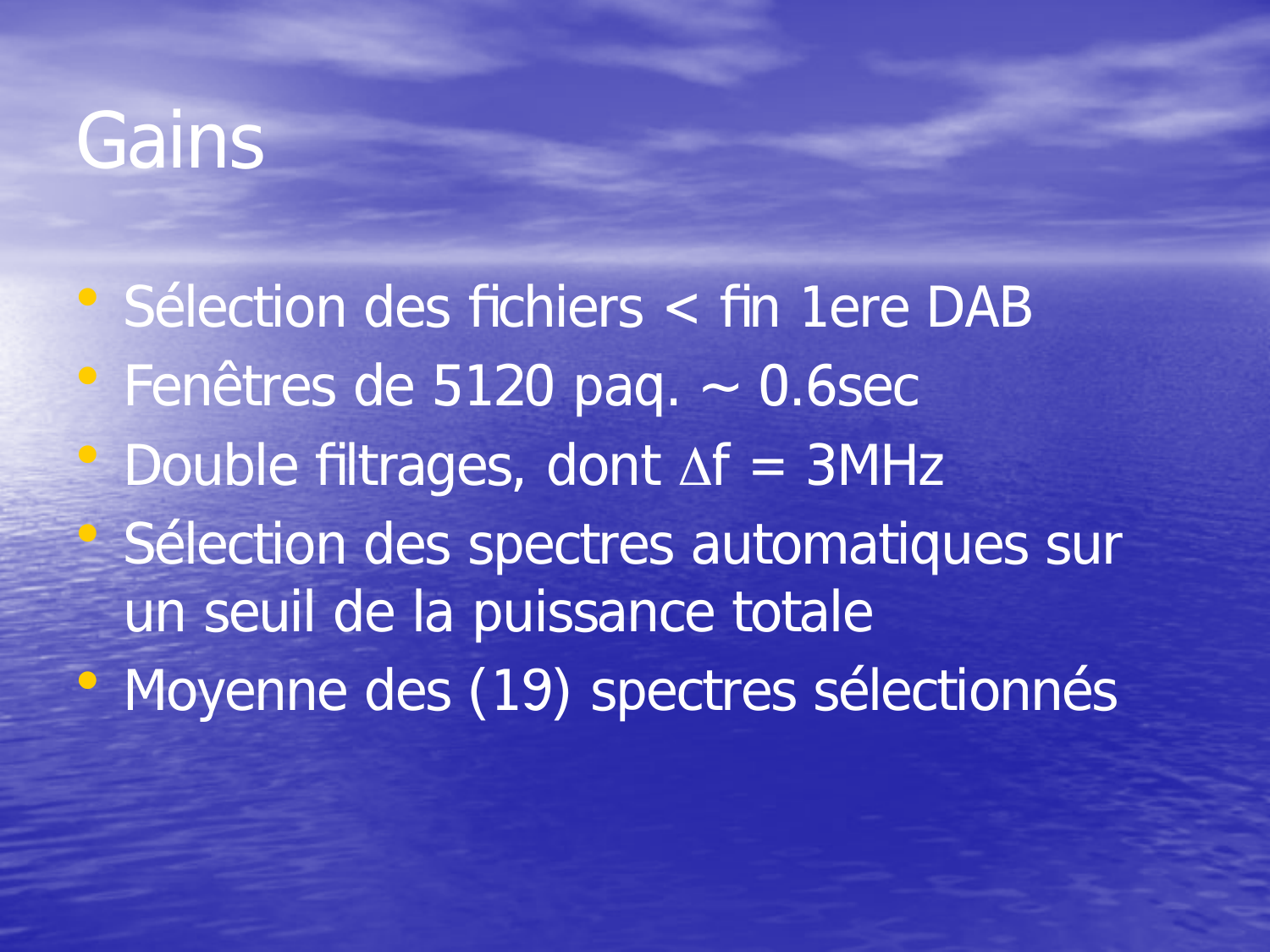

# Gains
Sélection des fichiers < fin 1ere DAB
Fenêtres de 5120 paq. ~ 0.6sec
Double filtrages, dont Δf = 3MHz
Sélection des spectres automatiques sur un seuil de la puissance totale
Moyenne des (19) spectres sélectionnés